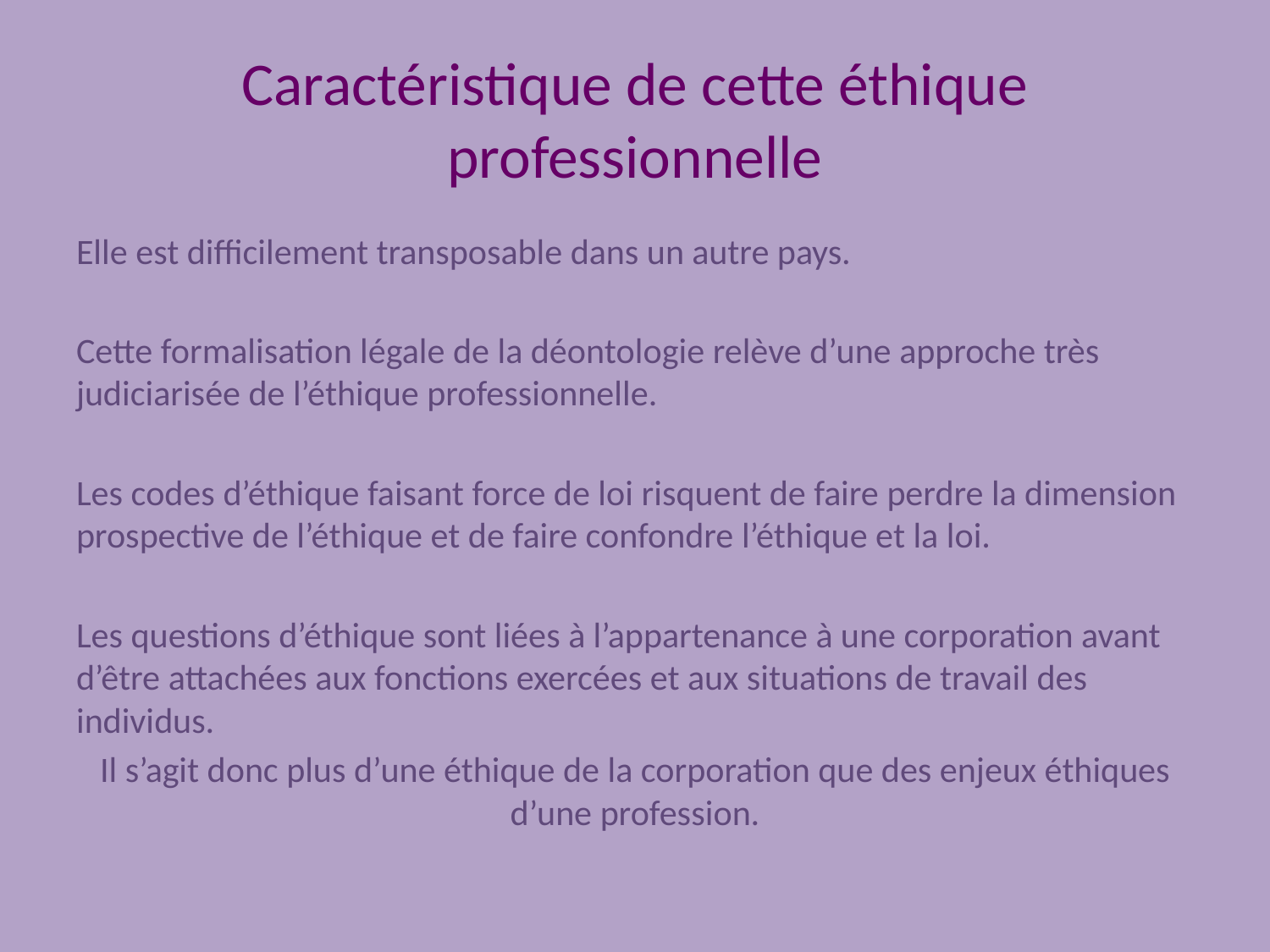

# Caractéristique de cette éthique professionnelle
Elle est difficilement transposable dans un autre pays.

Cette formalisation légale de la déontologie relève d’une approche très judiciarisée de l’éthique professionnelle.

Les codes d’éthique faisant force de loi risquent de faire perdre la dimension prospective de l’éthique et de faire confondre l’éthique et la loi.

Les questions d’éthique sont liées à l’appartenance à une corporation avant d’être attachées aux fonctions exercées et aux situations de travail des individus.
Il s’agit donc plus d’une éthique de la corporation que des enjeux éthiques d’une profession.